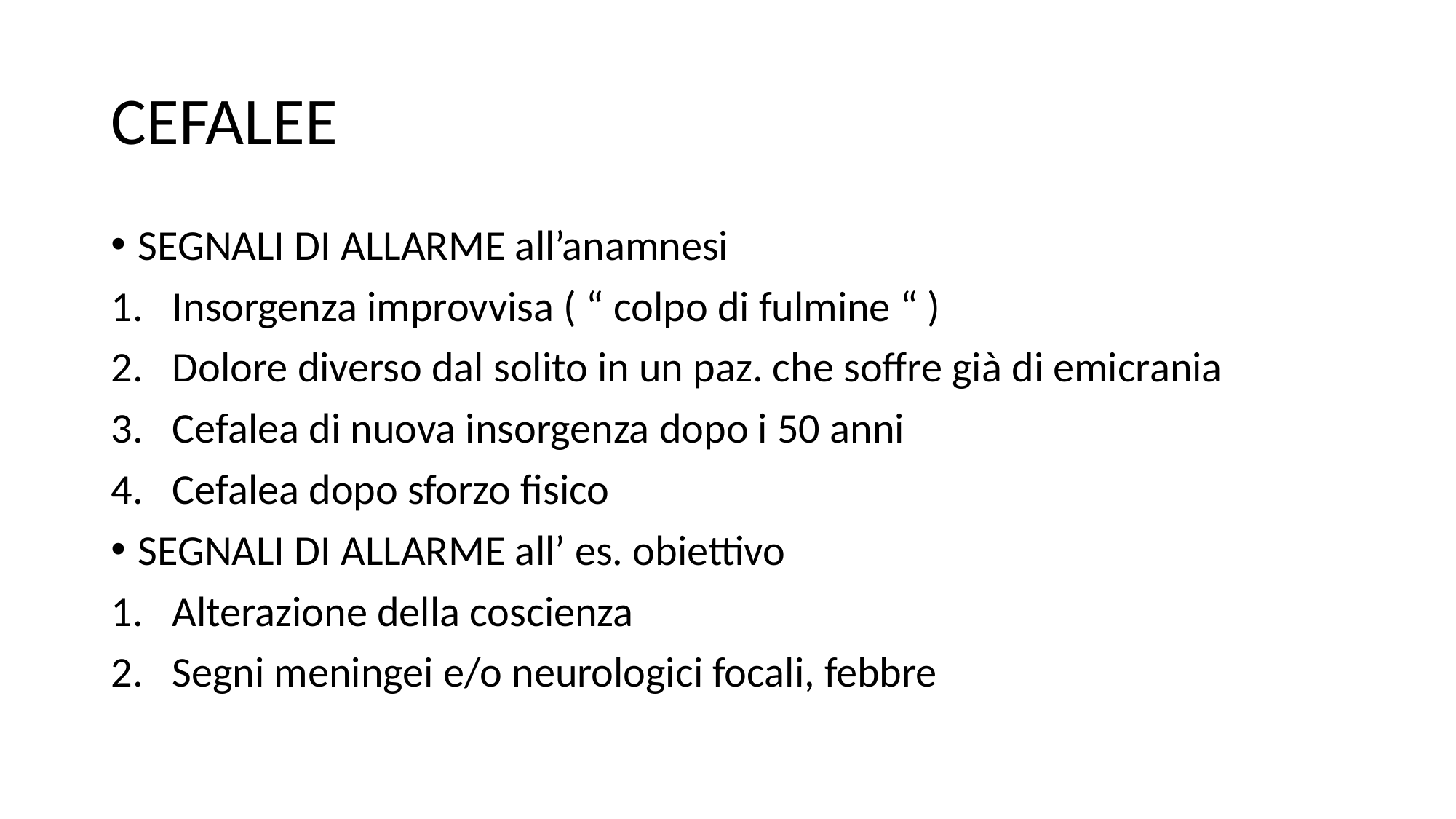

# CEFALEE
SEGNALI DI ALLARME all’anamnesi
Insorgenza improvvisa ( “ colpo di fulmine “ )
Dolore diverso dal solito in un paz. che soffre già di emicrania
Cefalea di nuova insorgenza dopo i 50 anni
Cefalea dopo sforzo fisico
SEGNALI DI ALLARME all’ es. obiettivo
Alterazione della coscienza
Segni meningei e/o neurologici focali, febbre